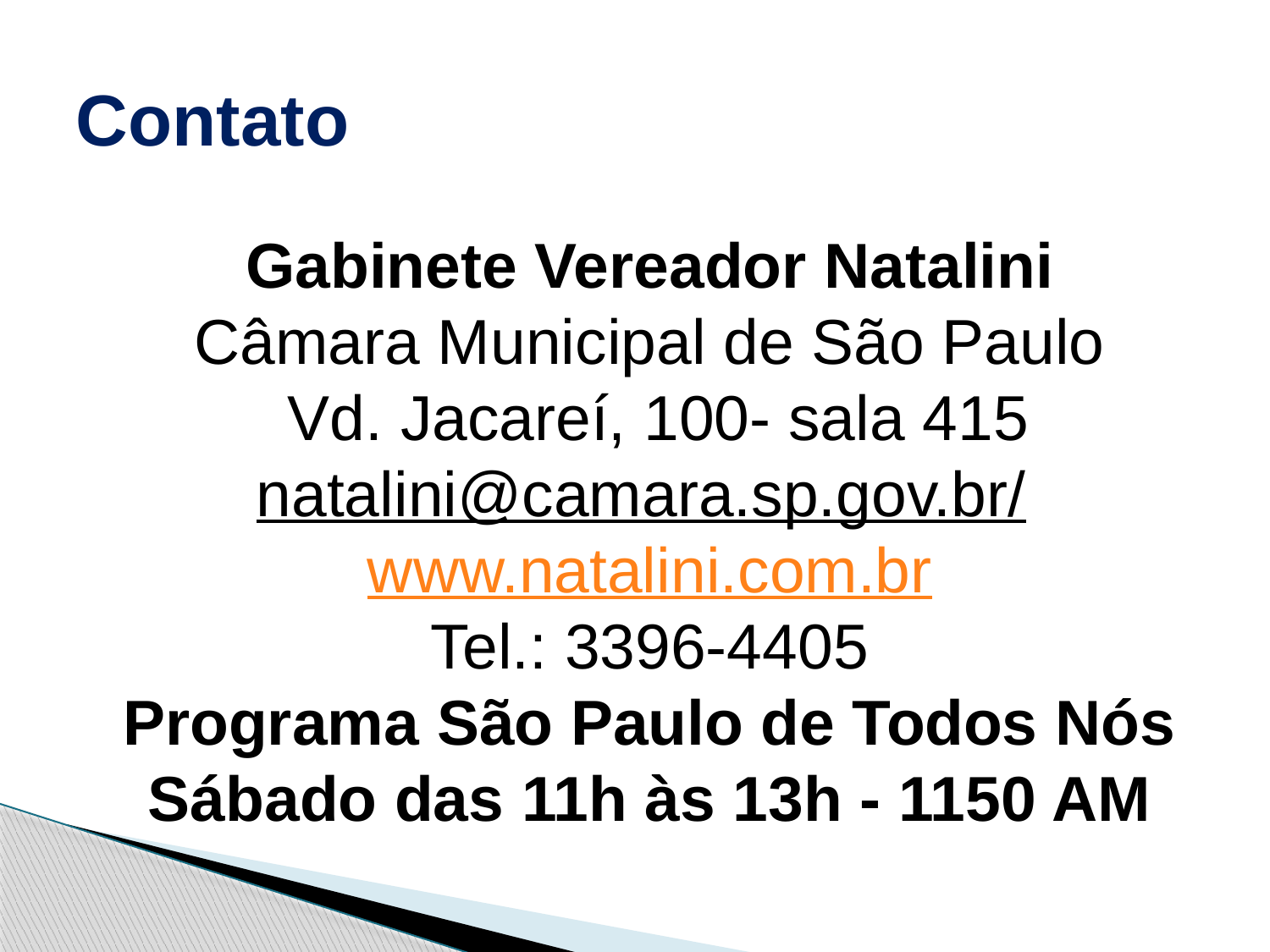

# Contato
Gabinete Vereador Natalini
Câmara Municipal de São Paulo
 Vd. Jacareí, 100- sala 415
natalini@camara.sp.gov.br/ www.natalini.com.br
Tel.: 3396-4405
Programa São Paulo de Todos Nós
Sábado das 11h às 13h - 1150 AM